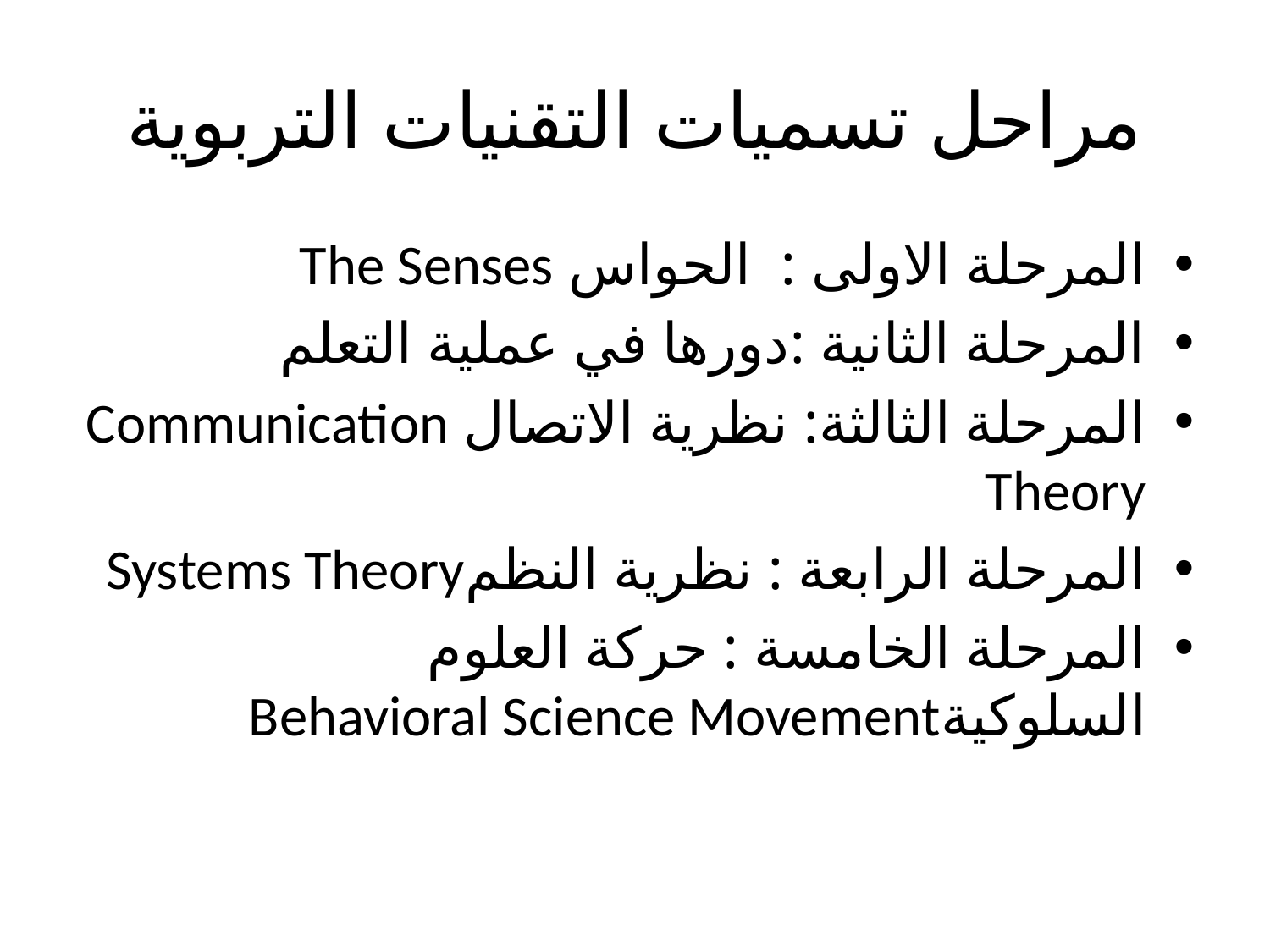

# مراحل تسميات التقنيات التربوية
المرحلة الاولى :  الحواس The Senses
المرحلة الثانية :دورها في عملية التعلم
المرحلة الثالثة: نظرية الاتصال Communication Theory
المرحلة الرابعة : نظرية النظمSystems Theory
المرحلة الخامسة : حركة العلوم السلوكيةBehavioral Science Movement